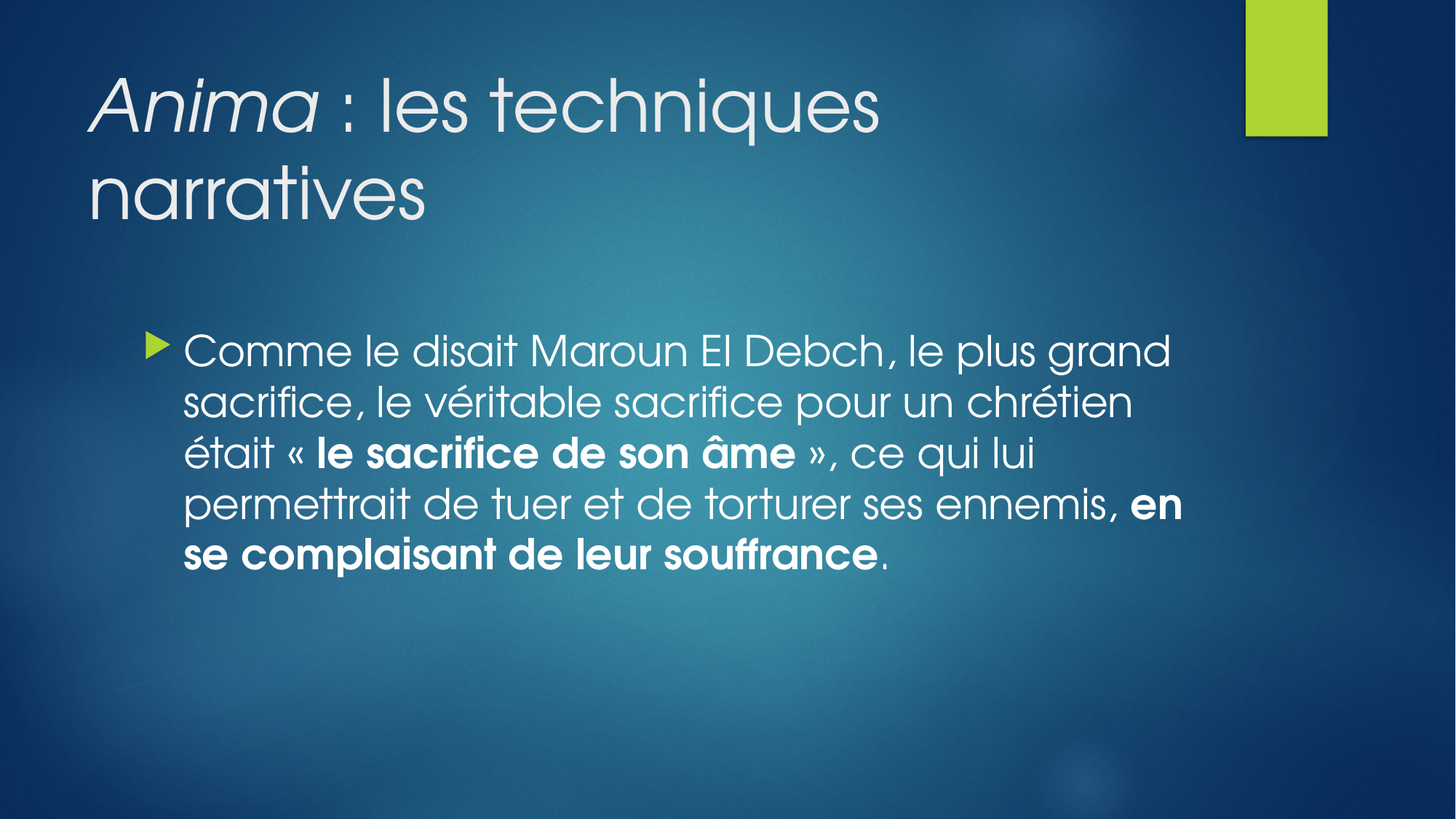

# Anima : les techniques narratives

Comme le disait Maroun El Debch, le plus grand sacrifice, le véritable sacrifice pour un chrétien était « le sacrifice de son âme », ce qui lui permettrait de tuer et de torturer ses ennemis, en se complaisant de leur souffrance.